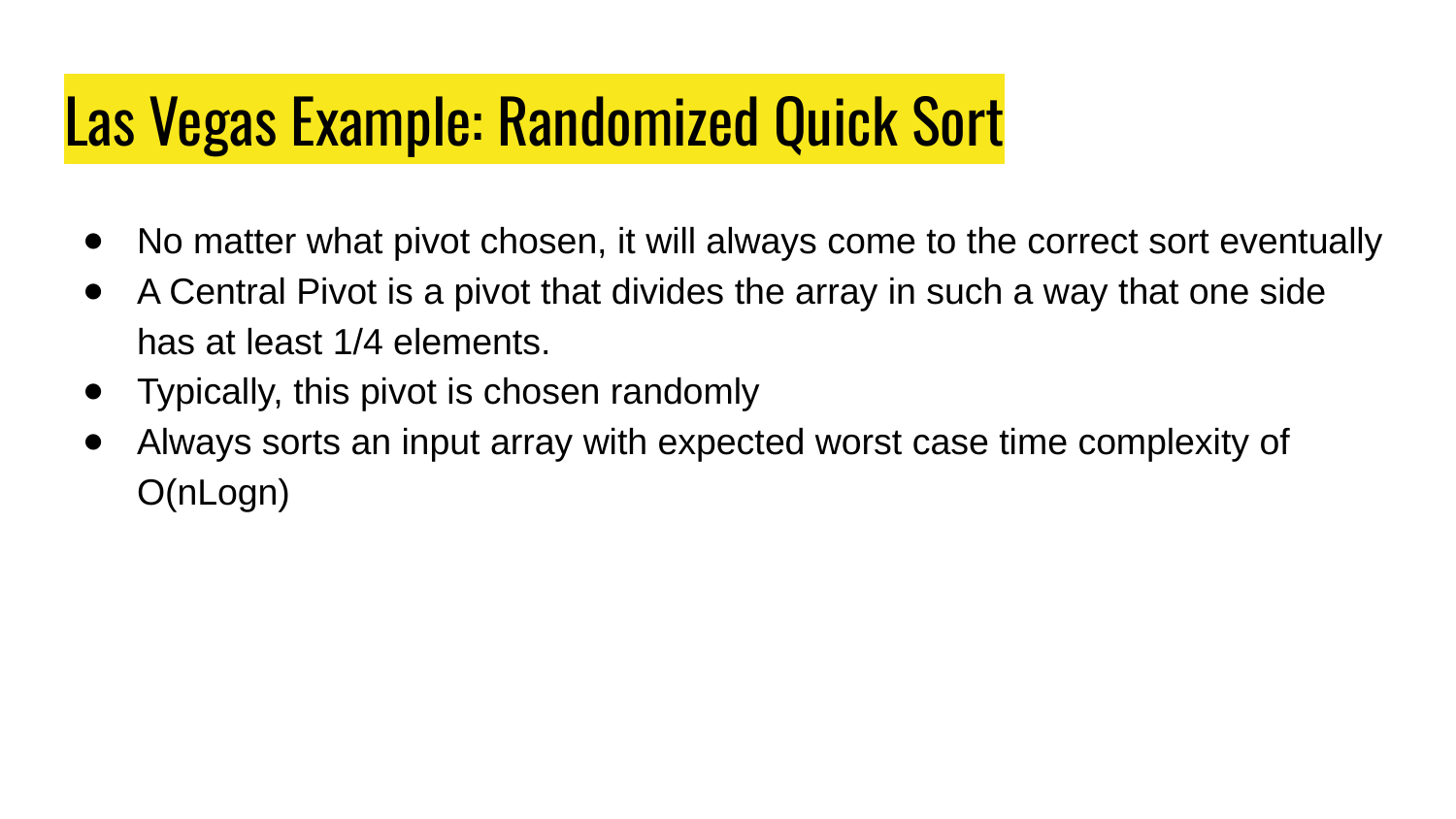

# Las Vegas Example: Randomized Quick Sort
No matter what pivot chosen, it will always come to the correct sort eventually
A Central Pivot is a pivot that divides the array in such a way that one side has at least 1/4 elements.
Typically, this pivot is chosen randomly
Always sorts an input array with expected worst case time complexity of  O(nLogn)